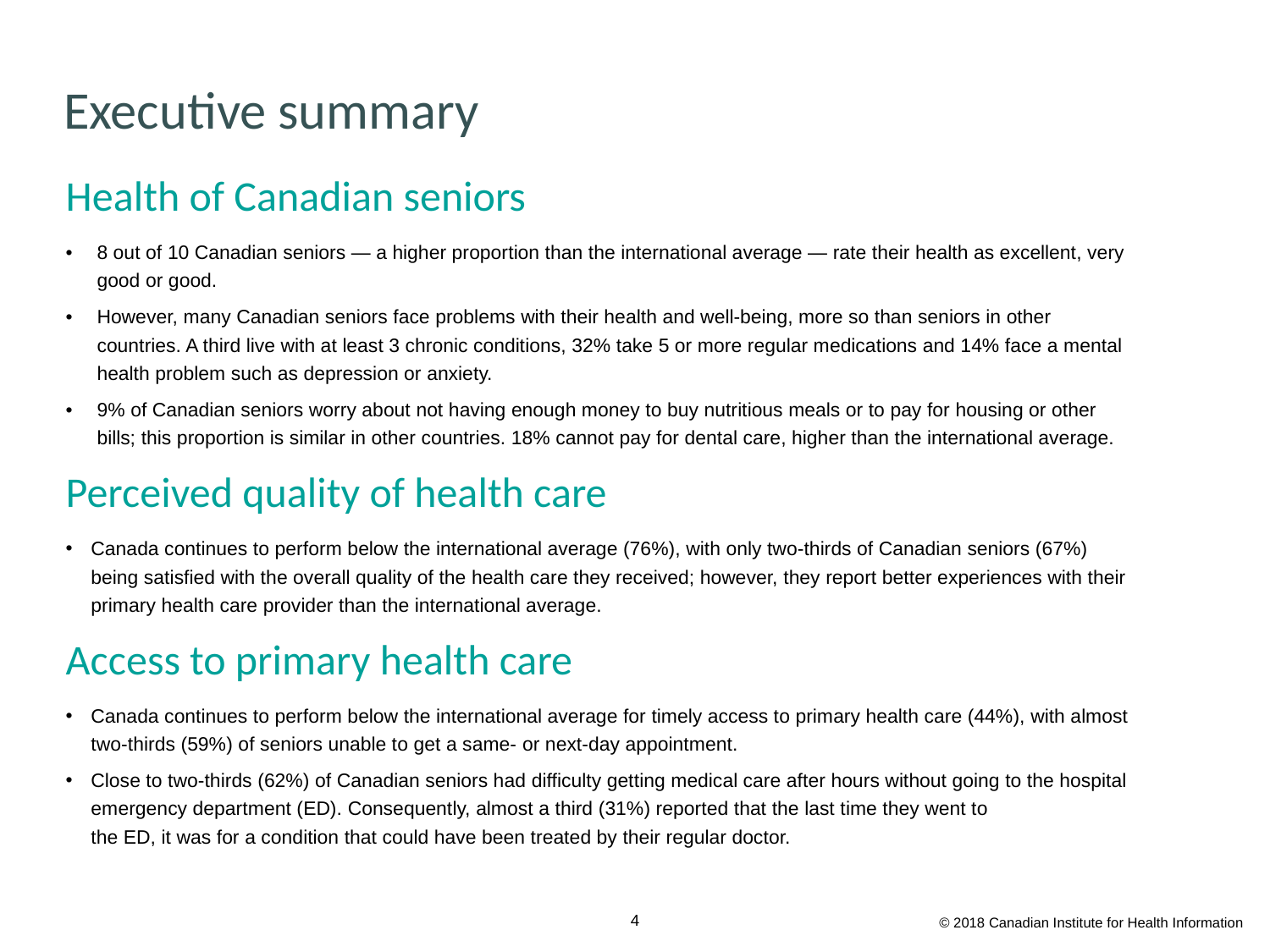

# Executive summary
Health of Canadian seniors
•	8 out of 10 Canadian seniors — a higher proportion than the international average — rate their health as excellent, very good or good.
•	However, many Canadian seniors face problems with their health and well-being, more so than seniors in other countries. A third live with at least 3 chronic conditions, 32% take 5 or more regular medications and 14% face a mental health problem such as depression or anxiety.
•	9% of Canadian seniors worry about not having enough money to buy nutritious meals or to pay for housing or other bills; this proportion is similar in other countries. 18% cannot pay for dental care, higher than the international average.
Perceived quality of health care
Canada continues to perform below the international average (76%), with only two-thirds of Canadian seniors (67%) being satisfied with the overall quality of the health care they received; however, they report better experiences with their primary health care provider than the international average.
Access to primary health care
Canada continues to perform below the international average for timely access to primary health care (44%), with almost two-thirds (59%) of seniors unable to get a same- or next-day appointment.
Close to two-thirds (62%) of Canadian seniors had difficulty getting medical care after hours without going to the hospital emergency department (ED). Consequently, almost a third (31%) reported that the last time they went to
the ED, it was for a condition that could have been treated by their regular doctor.

© 2018 Canadian Institute for Health Information
4